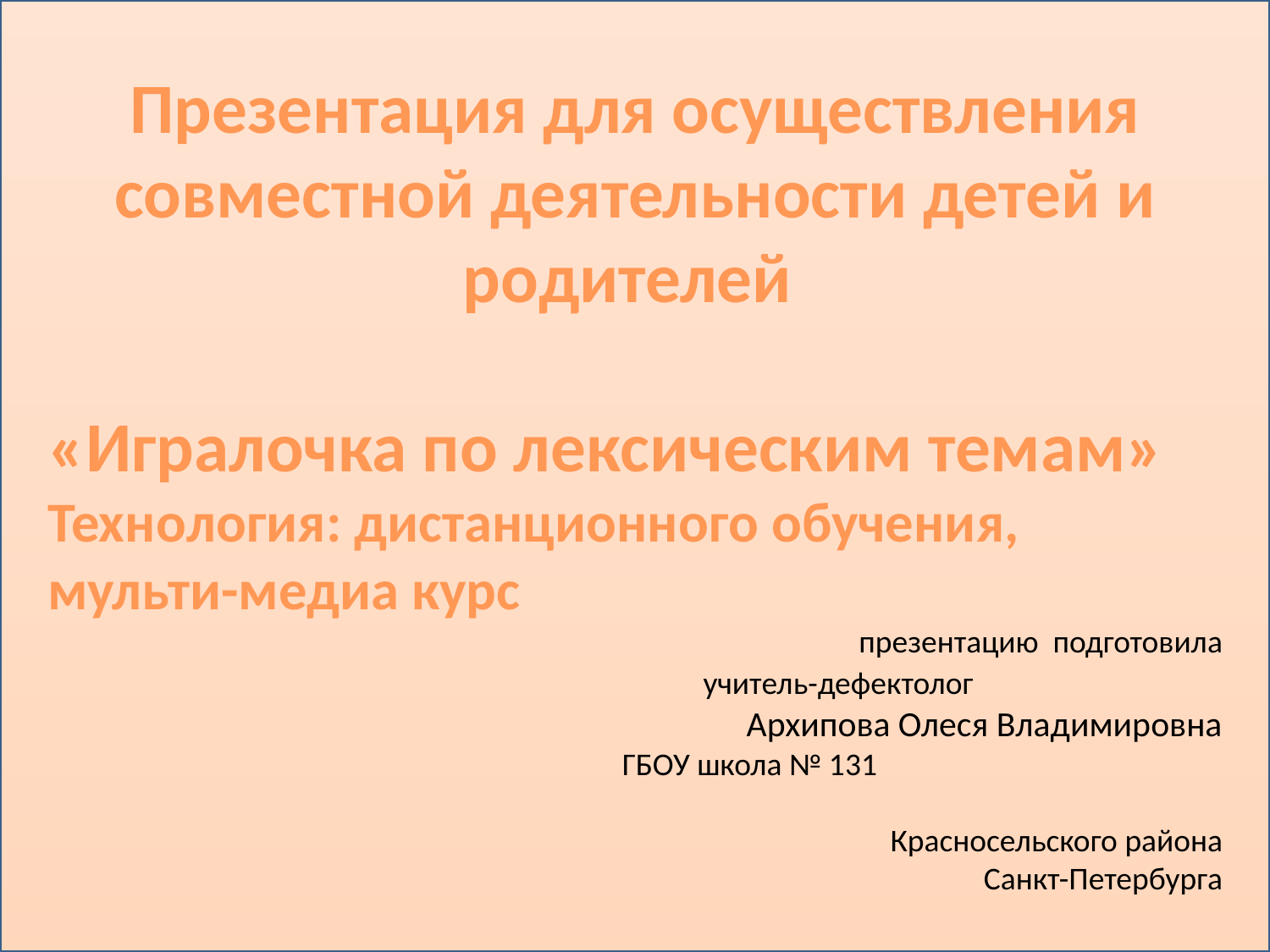

Презентация для осуществления
совместной деятельности детей и родителей

«Игралочка по лексическим темам»
Технология: дистанционного обучения, мульти-медиа курс
                                                                                      презентацию  подготовила
                                                                                           учитель-дефектолог                                                                Архипова Олеся Владимировна
                                                                               ГБОУ школа № 131
                                        Красносельского района
                                                                                          Санкт-Петербурга